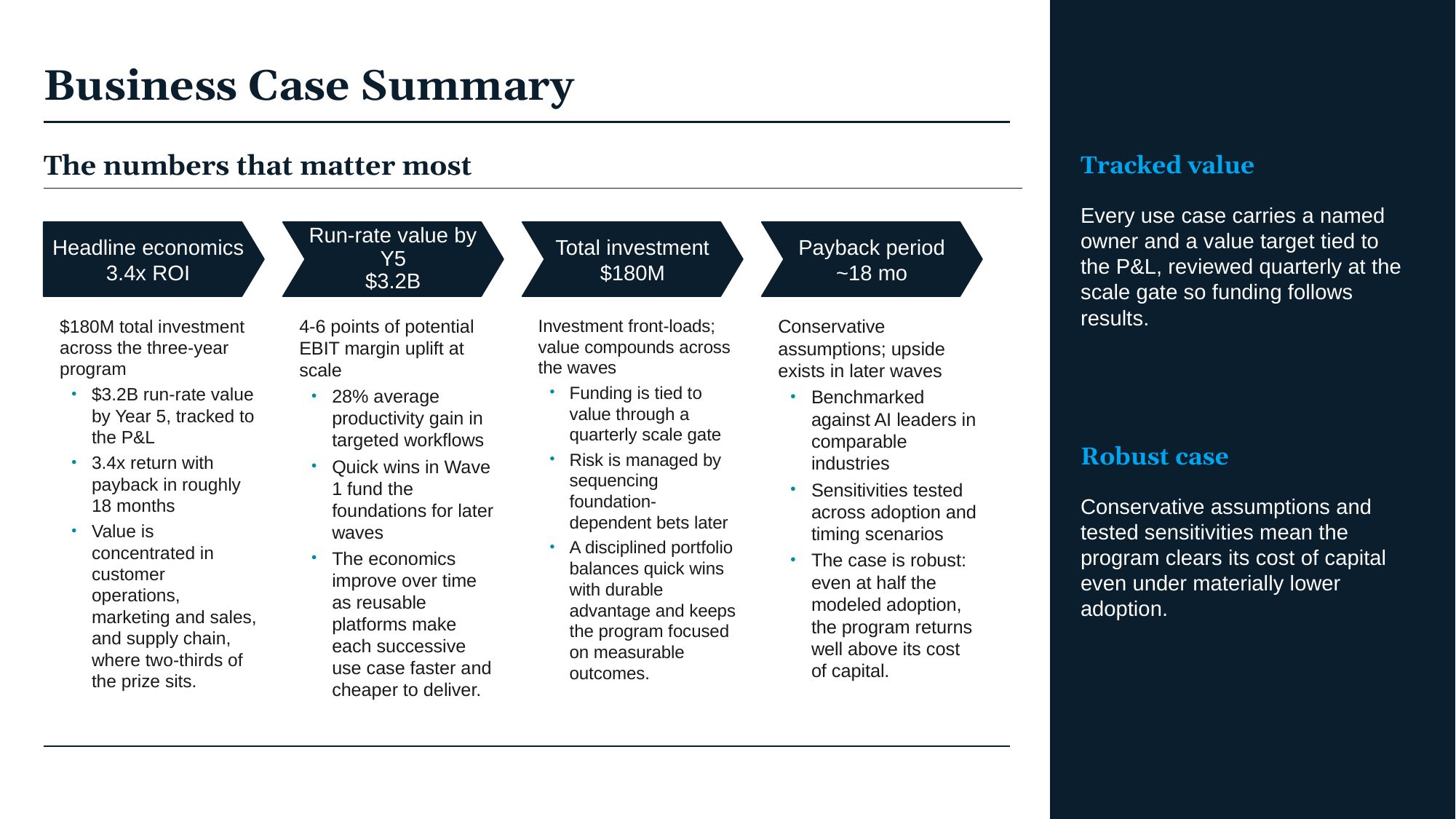

# Business Case Summary
Tracked value
The numbers that matter most
Every use case carries a named owner and a value target tied to the P&L, reviewed quarterly at the scale gate so funding follows results.

Headline economics
3.4x ROI
Run-rate value by Y5
$3.2B
Total investment
$180M
Payback period
~18 mo
$180M total investment across the three-year program
$3.2B run-rate value by Year 5, tracked to the P&L
3.4x return with payback in roughly 18 months
Value is concentrated in customer operations, marketing and sales, and supply chain, where two-thirds of the prize sits.
4-6 points of potential EBIT margin uplift at scale
28% average productivity gain in targeted workflows
Quick wins in Wave 1 fund the foundations for later waves
The economics improve over time as reusable platforms make each successive use case faster and cheaper to deliver.
Investment front-loads; value compounds across the waves
Funding is tied to value through a quarterly scale gate
Risk is managed by sequencing foundation-dependent bets later
A disciplined portfolio balances quick wins with durable advantage and keeps the program focused on measurable outcomes.
Conservative assumptions; upside exists in later waves
Benchmarked against AI leaders in comparable industries
Sensitivities tested across adoption and timing scenarios
The case is robust: even at half the modeled adoption, the program returns well above its cost of capital.
Robust case
Conservative assumptions and tested sensitivities mean the program clears its cost of capital even under materially lower adoption.